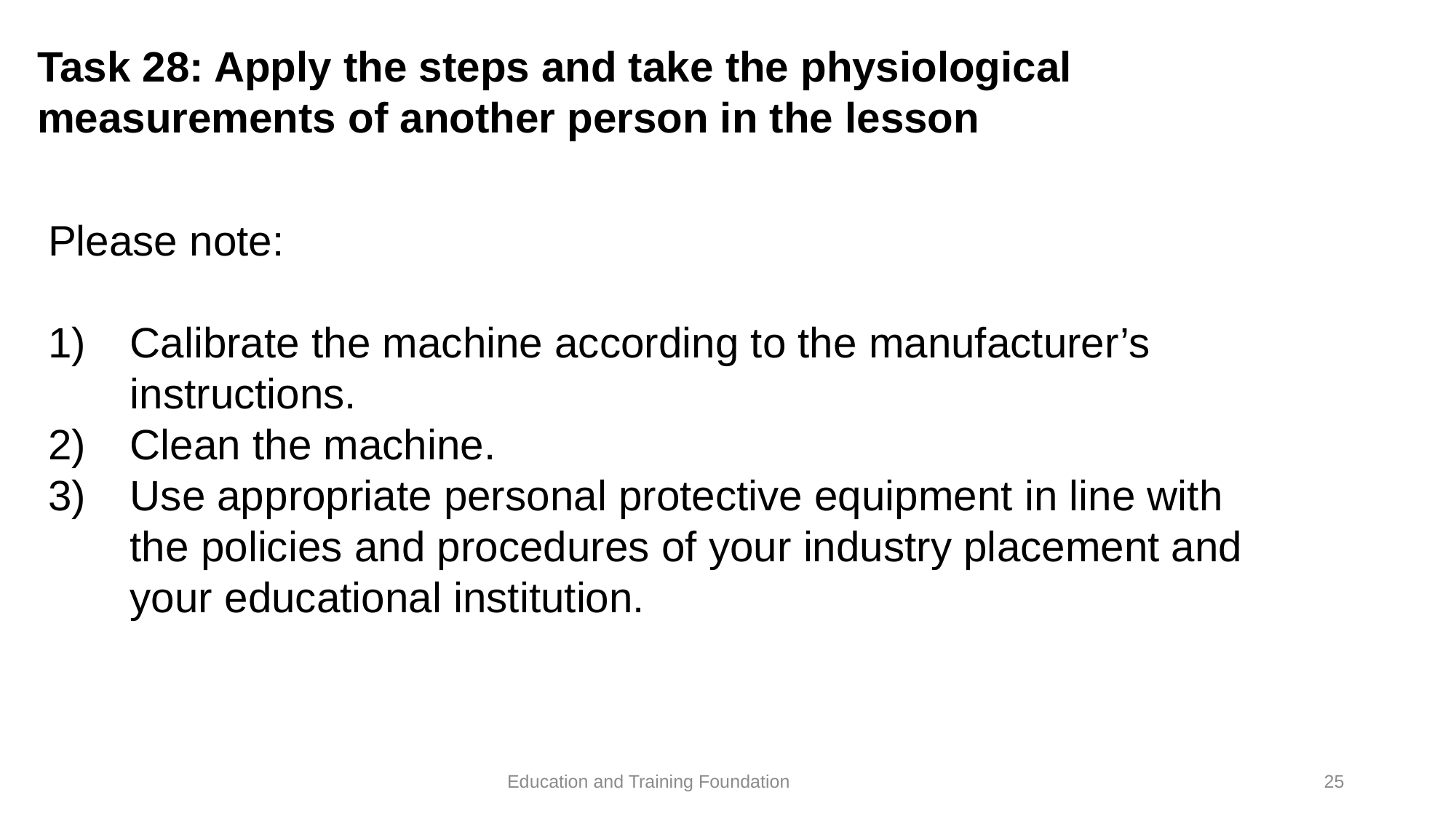

# Task 28: Apply the steps and take the physiological measurements of another person in the lesson

Please note:

Calibrate the machine according to the manufacturer’s instructions.
Clean the machine.
Use appropriate personal protective equipment in line with the policies and procedures of your industry placement and your educational institution.

25
Education and Training Foundation